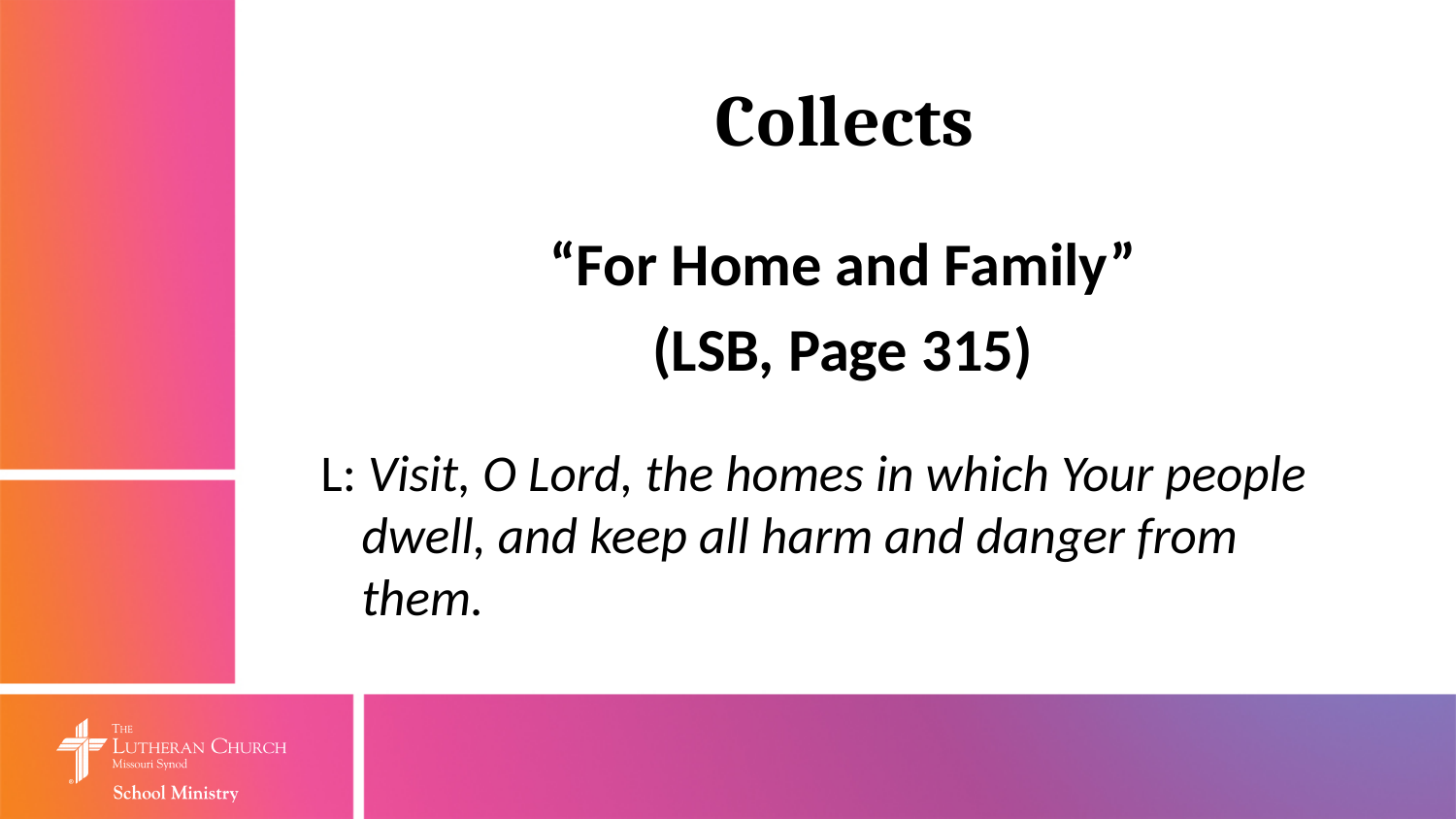

# Collects
“For Home and Family”
(LSB, Page 315)

L: Visit, O Lord, the homes in which Your people dwell, and keep all harm and danger from them.